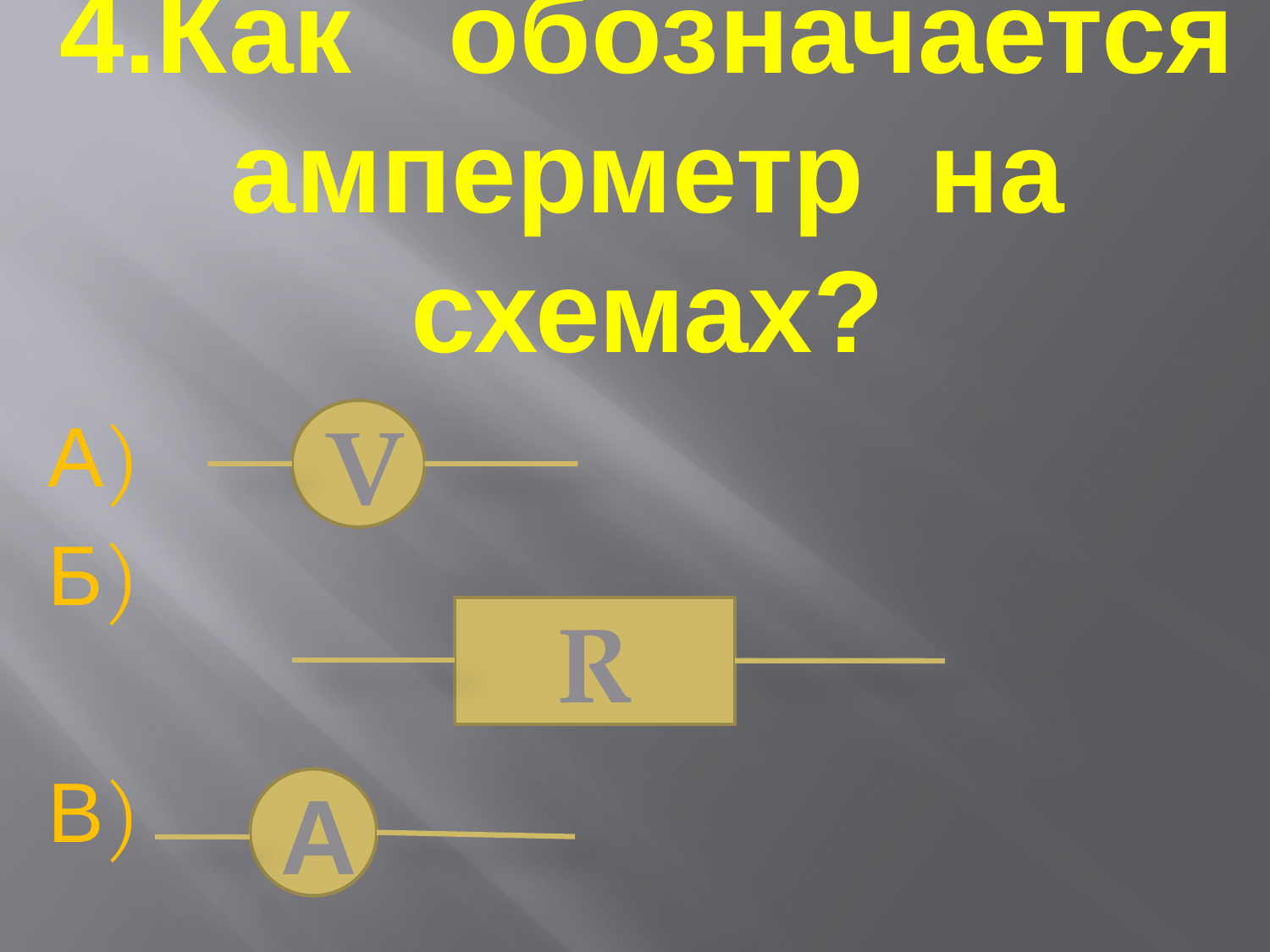

# 4.Как   обозначается амперметр  на схемах?
А)
Б)

В)
V
R
А